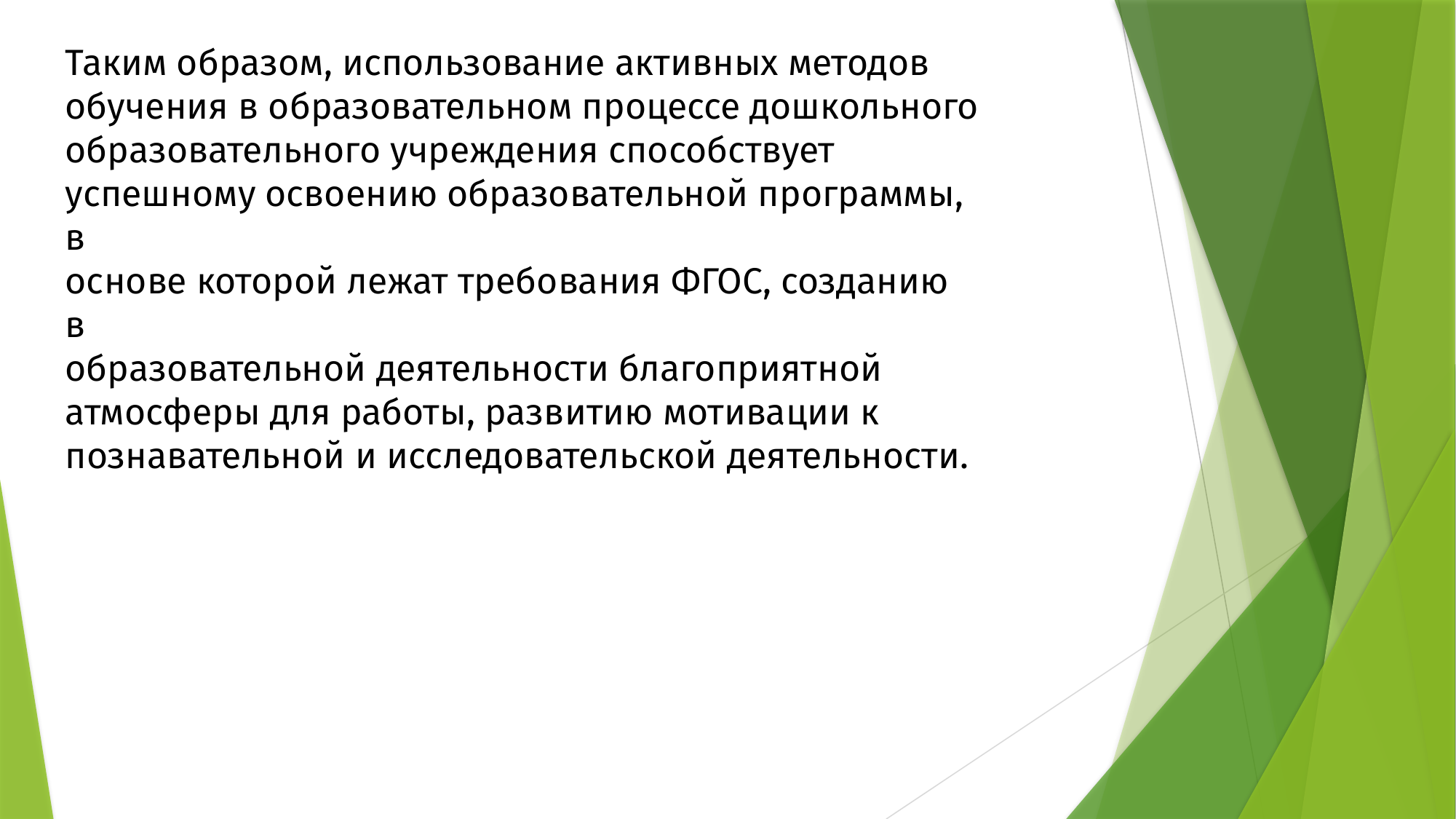

Таким образом, использование активных методов
обучения в образовательном процессе дошкольного
образовательного учреждения способствует
успешному освоению образовательной программы, в
основе которой лежат требования ФГОС, созданию в
образовательной деятельности благоприятной
атмосферы для работы, развитию мотивации к
познавательной и исследовательской деятельности.